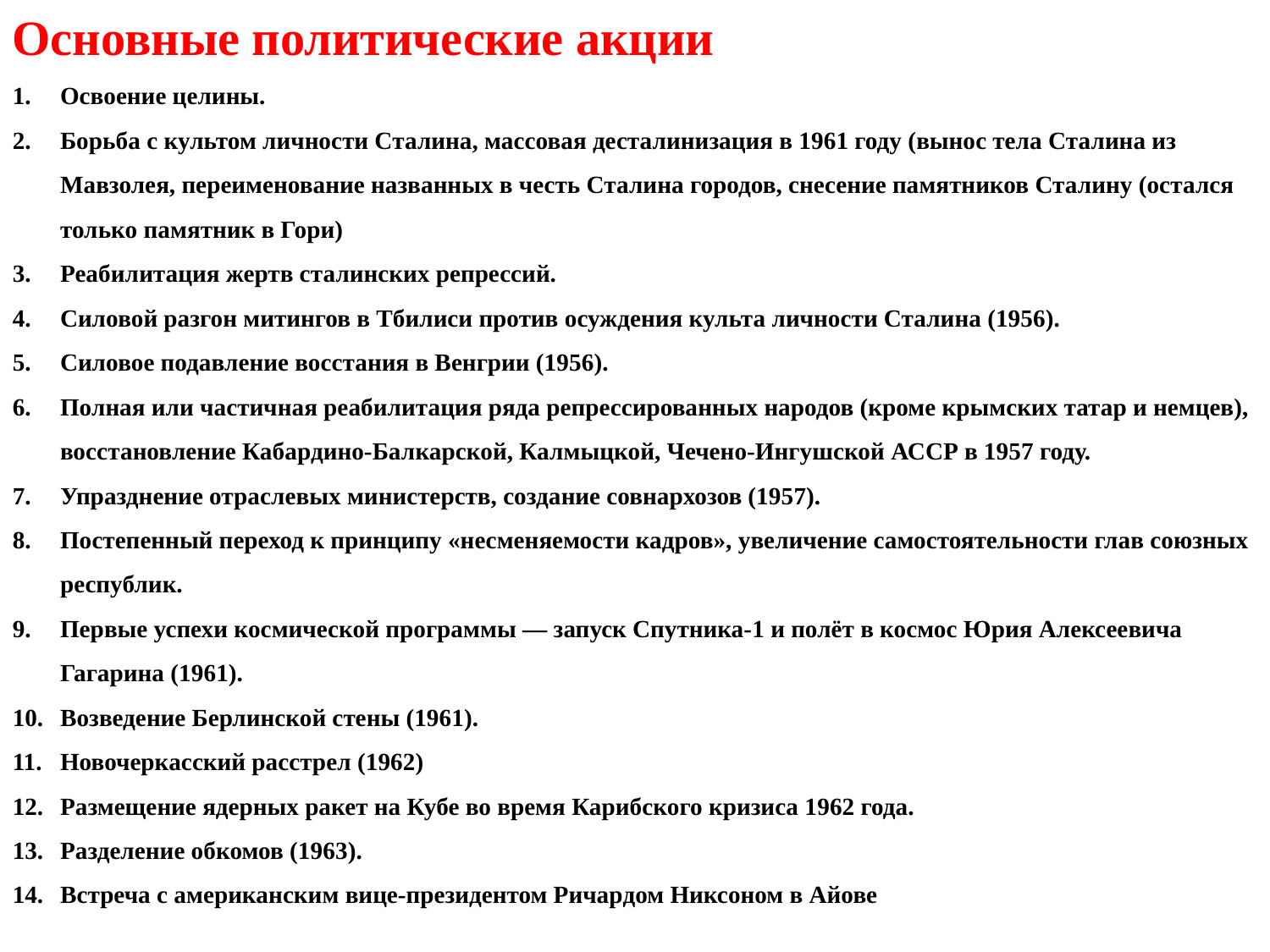

Основные политические акции
Освоение целины.
Борьба с культом личности Сталина, массовая десталинизация в 1961 году (вынос тела Сталина из Мавзолея, переименование названных в честь Сталина городов, снесение памятников Сталину (остался только памятник в Гори)
Реабилитация жертв сталинских репрессий.
Силовой разгон митингов в Тбилиси против осуждения культа личности Сталина (1956).
Силовое подавление восстания в Венгрии (1956).
Полная или частичная реабилитация ряда репрессированных народов (кроме крымских татар и немцев), восстановление Кабардино-Балкарской, Калмыцкой, Чечено-Ингушской АССР в 1957 году.
Упразднение отраслевых министерств, создание совнархозов (1957).
Постепенный переход к принципу «несменяемости кадров», увеличение самостоятельности глав союзных республик.
Первые успехи космической программы — запуск Спутника-1 и полёт в космос Юрия Алексеевича Гагарина (1961).
Возведение Берлинской стены (1961).
Новочеркасский расстрел (1962)
Размещение ядерных ракет на Кубе во время Карибского кризиса 1962 года.
Разделение обкомов (1963).
Встреча с американским вице-президентом Ричардом Никсоном в Айове